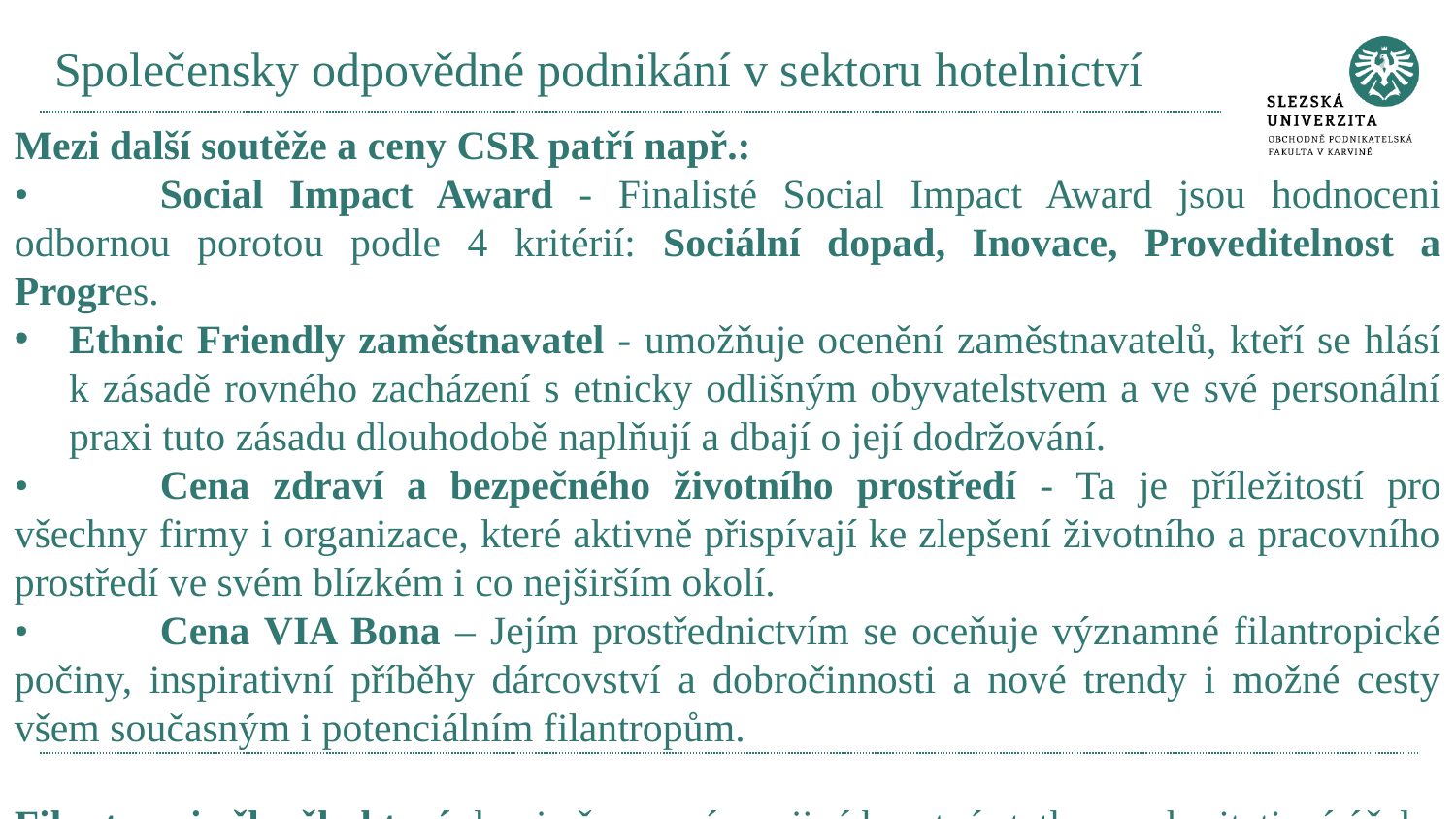

# Společensky odpovědné podnikání v sektoru hotelnictví
Mezi další soutěže a ceny CSR patří např.:
•	Social Impact Award - Finalisté Social Impact Award jsou hodnoceni odbornou porotou podle 4 kritérií: Sociální dopad, Inovace, Proveditelnost a Progres.
Ethnic Friendly zaměstnavatel - umožňuje ocenění zaměstnavatelů, kteří se hlásí k zásadě rovného zacházení s etnicky odlišným obyvatelstvem a ve své personální praxi tuto zásadu dlouhodobě naplňují a dbají o její dodržování.
•	Cena zdraví a bezpečného životního prostředí - Ta je příležitostí pro všechny firmy i organizace, které aktivně přispívají ke zlepšení životního a pracovního prostředí ve svém blízkém i co nejširším okolí.
•	Cena VIA Bona – Jejím prostřednictvím se oceňuje významné filantropické počiny, inspirativní příběhy dárcovství a dobročinnosti a nové trendy i možné cesty všem současným i potenciálním filantropům.

Filantrop je člověk, který daruje čas, peníze a jiné hmotné statky na charitativní účely.